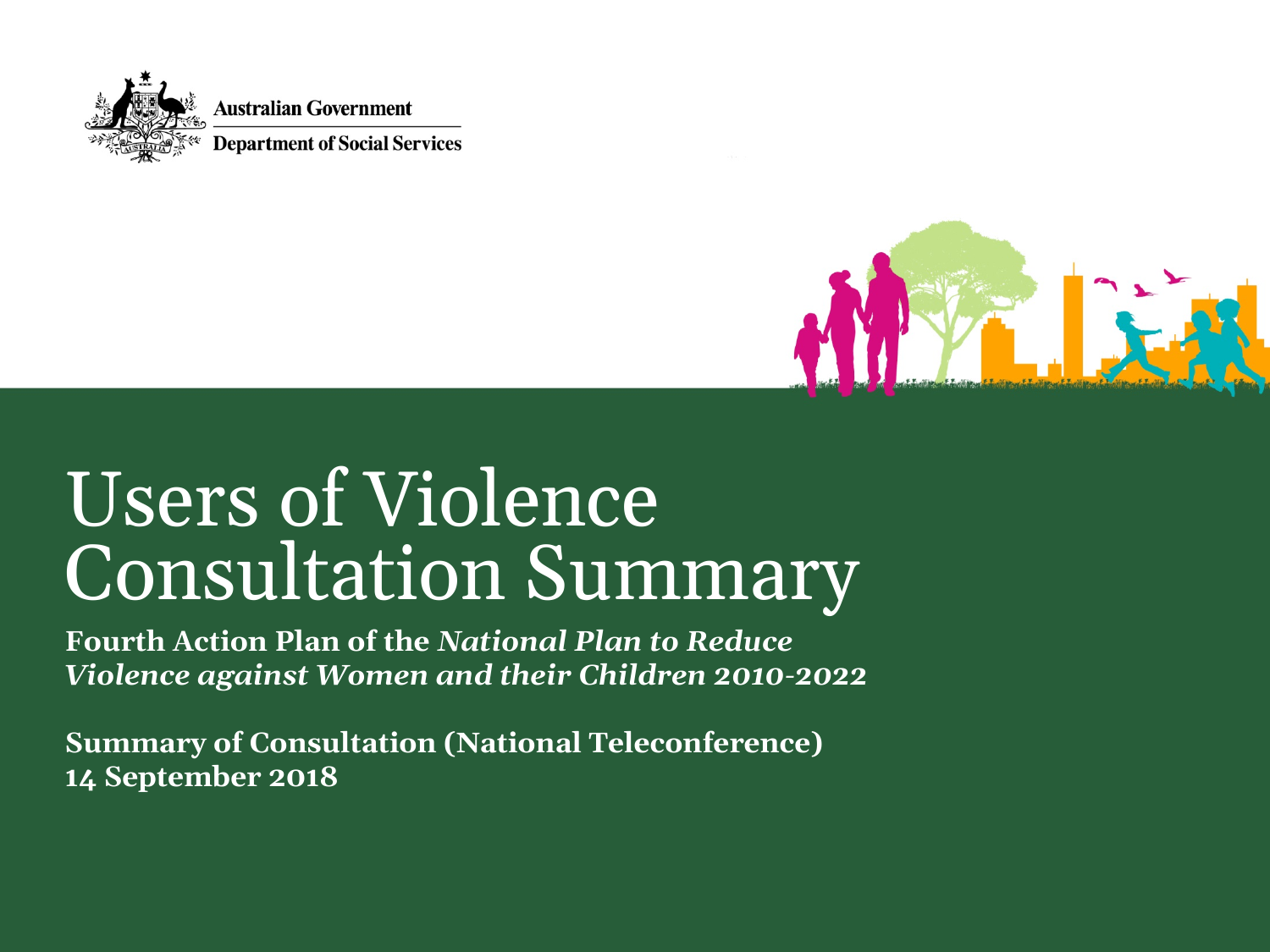

Users of Violence Consultation Summary
Fourth Action Plan of the National Plan to Reduce Violence against Women and their Children 2010-2022

Summary of Consultation (National Teleconference)
14 September 2018